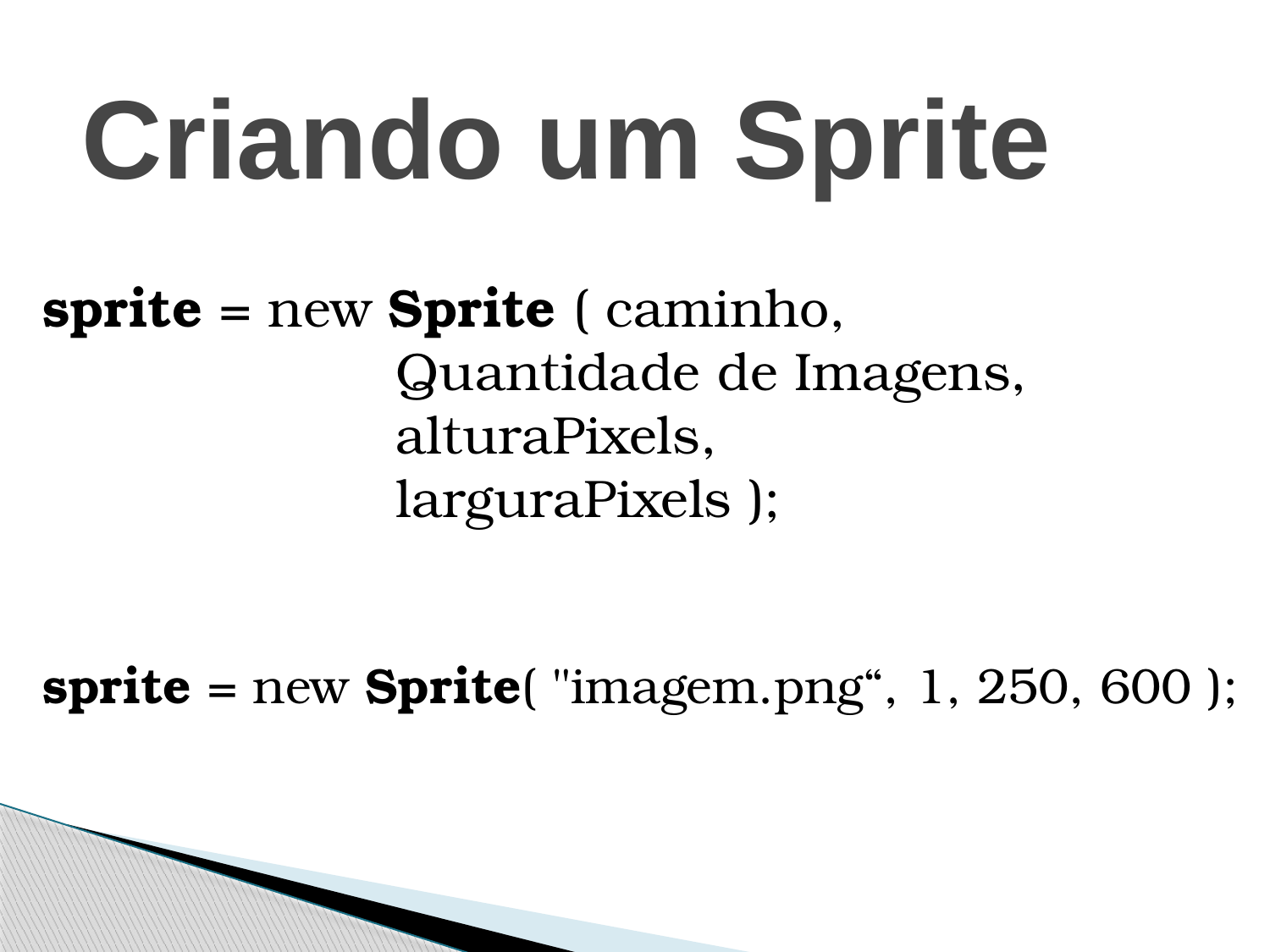

# Criando um Sprite
sprite = new Sprite ( caminho,
		         Quantidade de Imagens,
		         alturaPixels,
		         larguraPixels );

sprite = new Sprite( "imagem.png“, 1, 250, 600 );